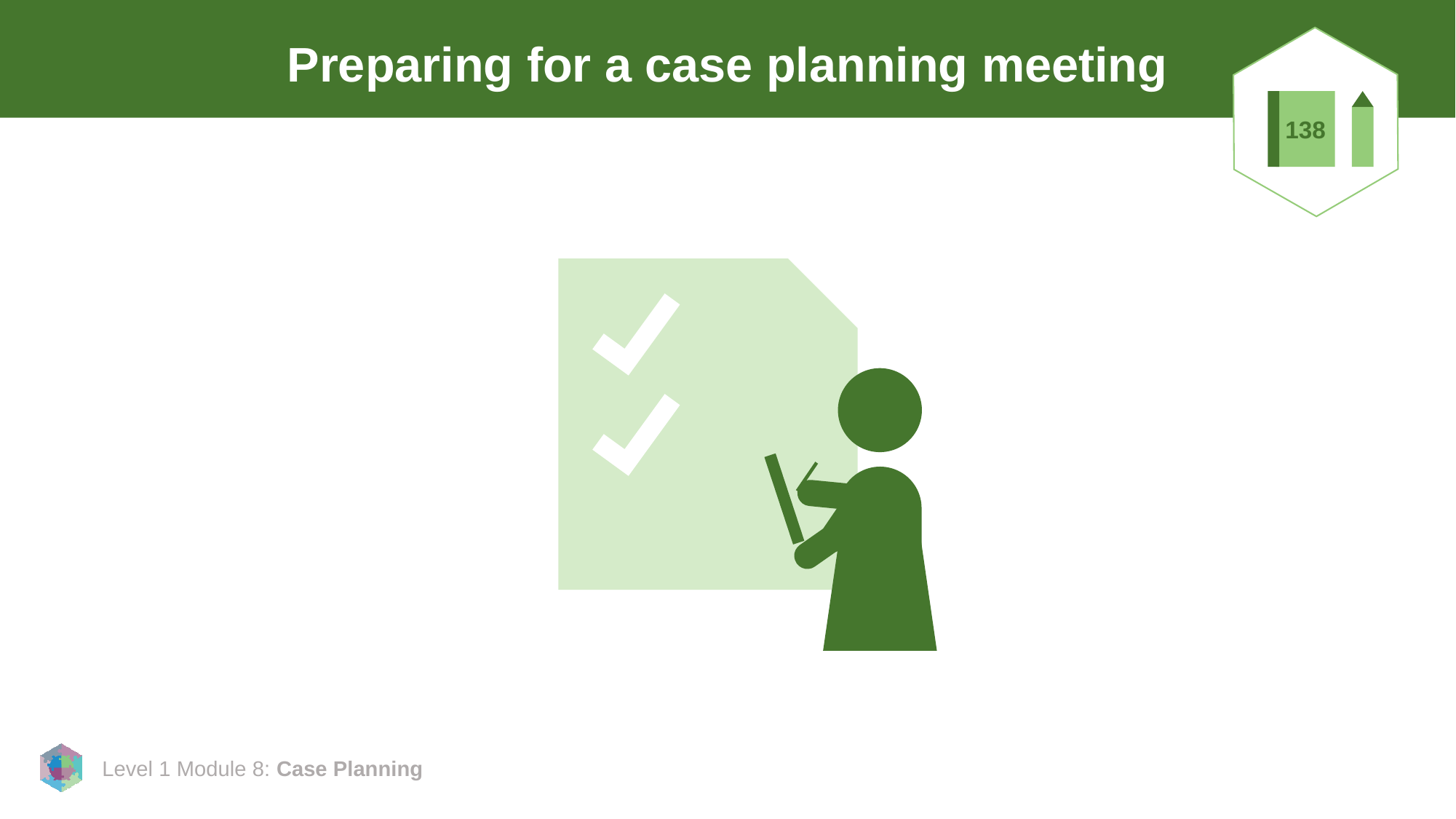

# Preparing for a case planning meeting

138